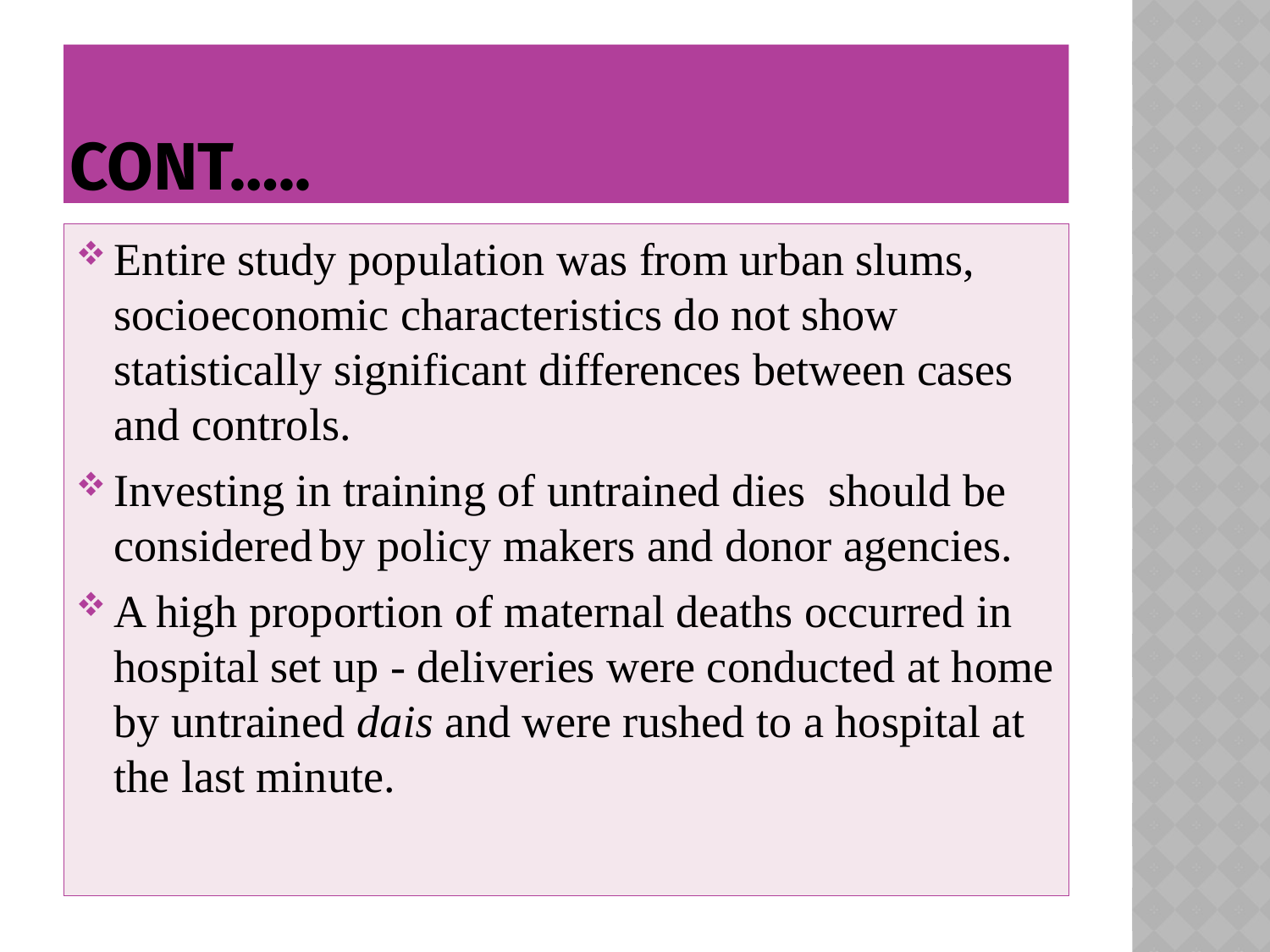

# Cont…..
Entire study population was from urban slums, socioeconomic characteristics do not show statistically significant differences between cases and controls.
Investing in training of untrained dies  should be considered by policy makers and donor agencies.
A high proportion of maternal deaths occurred in hospital set up - deliveries were conducted at home by untrained dais and were rushed to a hospital at the last minute.